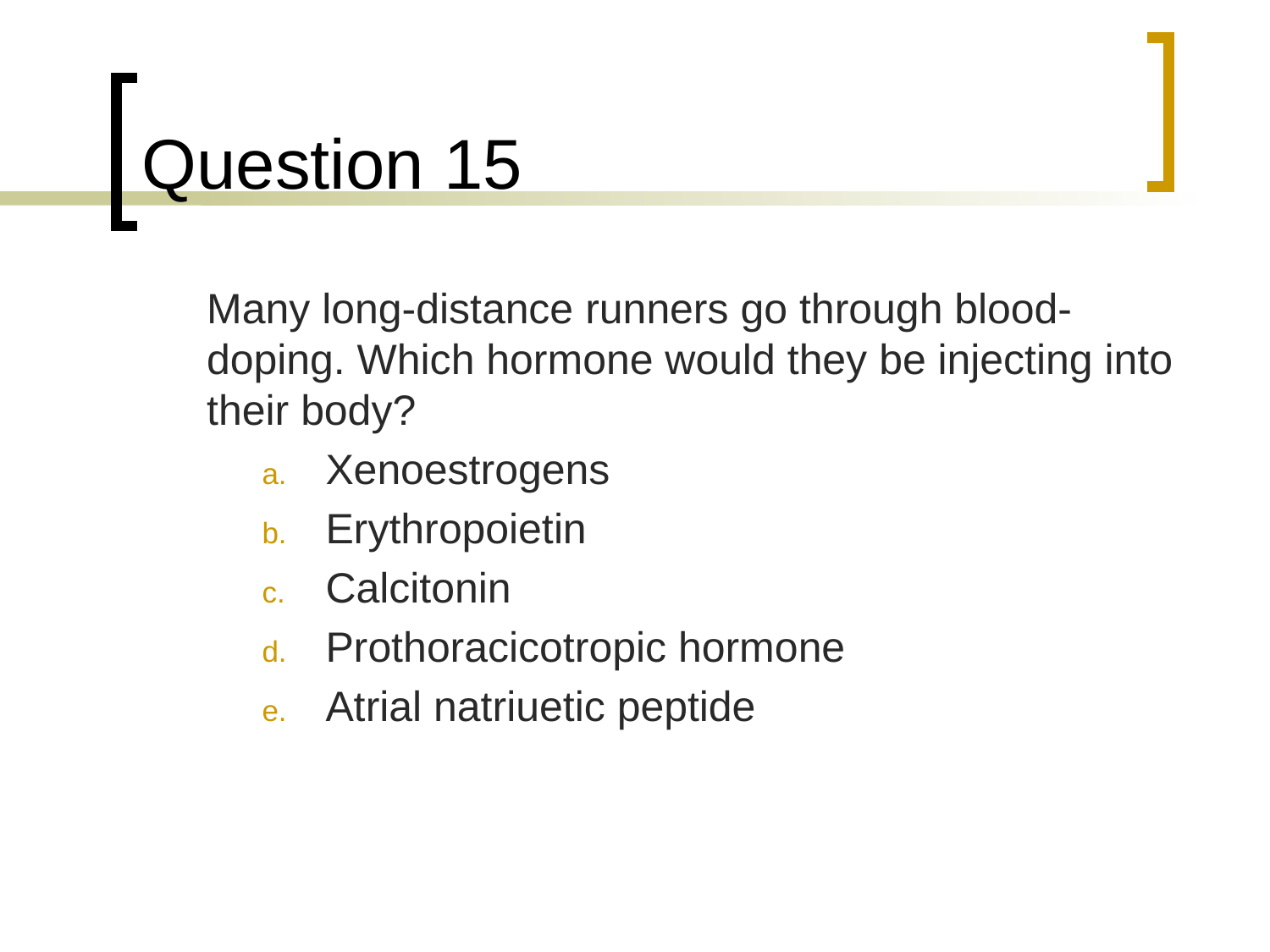

# Question 15
	Many long-distance runners go through blood-doping. Which hormone would they be injecting into their body?
Xenoestrogens
Erythropoietin
Calcitonin
Prothoracicotropic hormone
Atrial natriuetic peptide